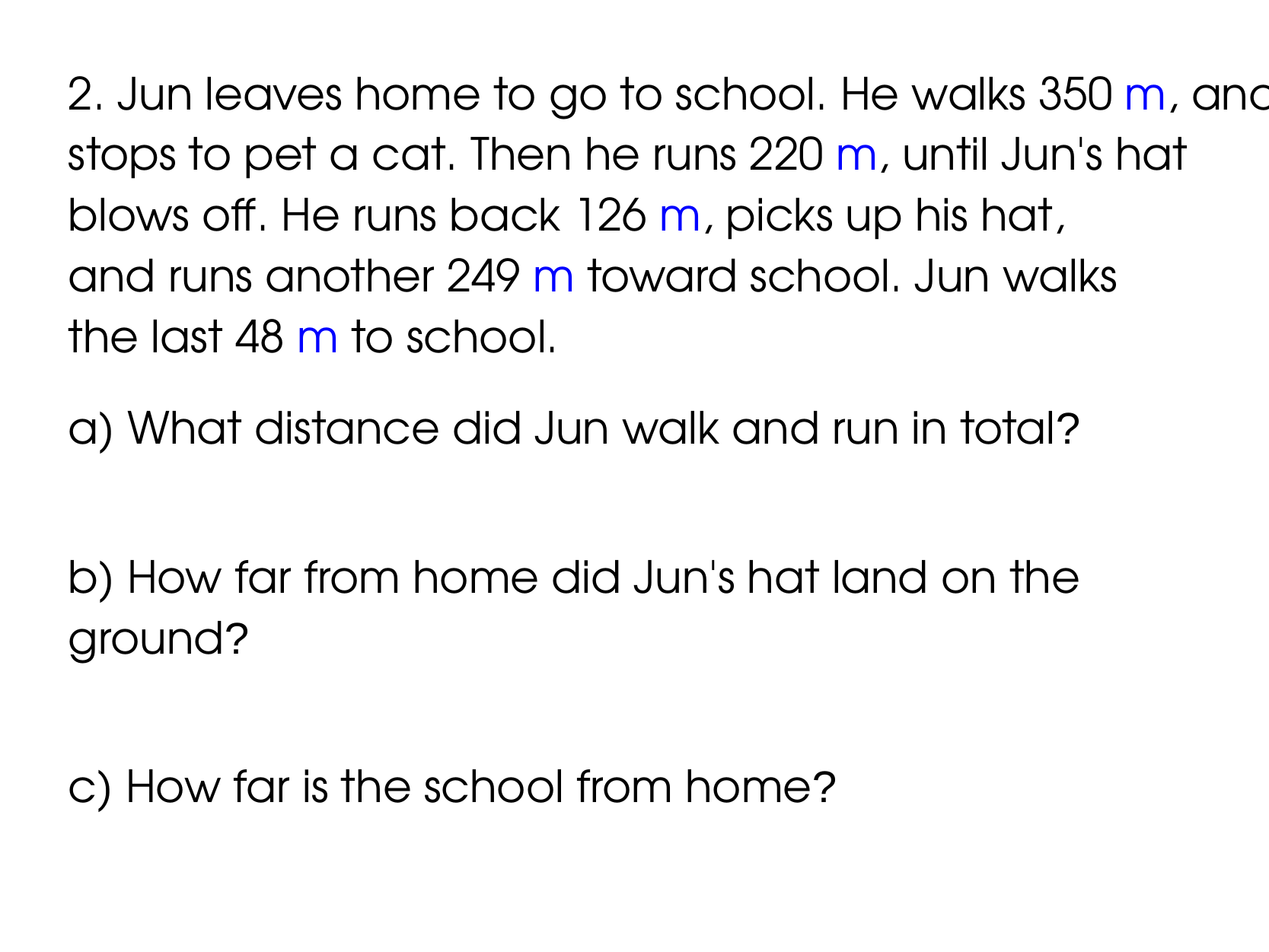

2. Jun leaves home to go to school. He walks 350 m, and stops to pet a cat. Then he runs 220 m, until Jun's hat blows off. He runs back 126 m, picks up his hat,
and runs another 249 m toward school. Jun walks
the last 48 m to school.
a) What distance did Jun walk and run in total?
b) How far from home did Jun's hat land on the ground?
c) How far is the school from home?